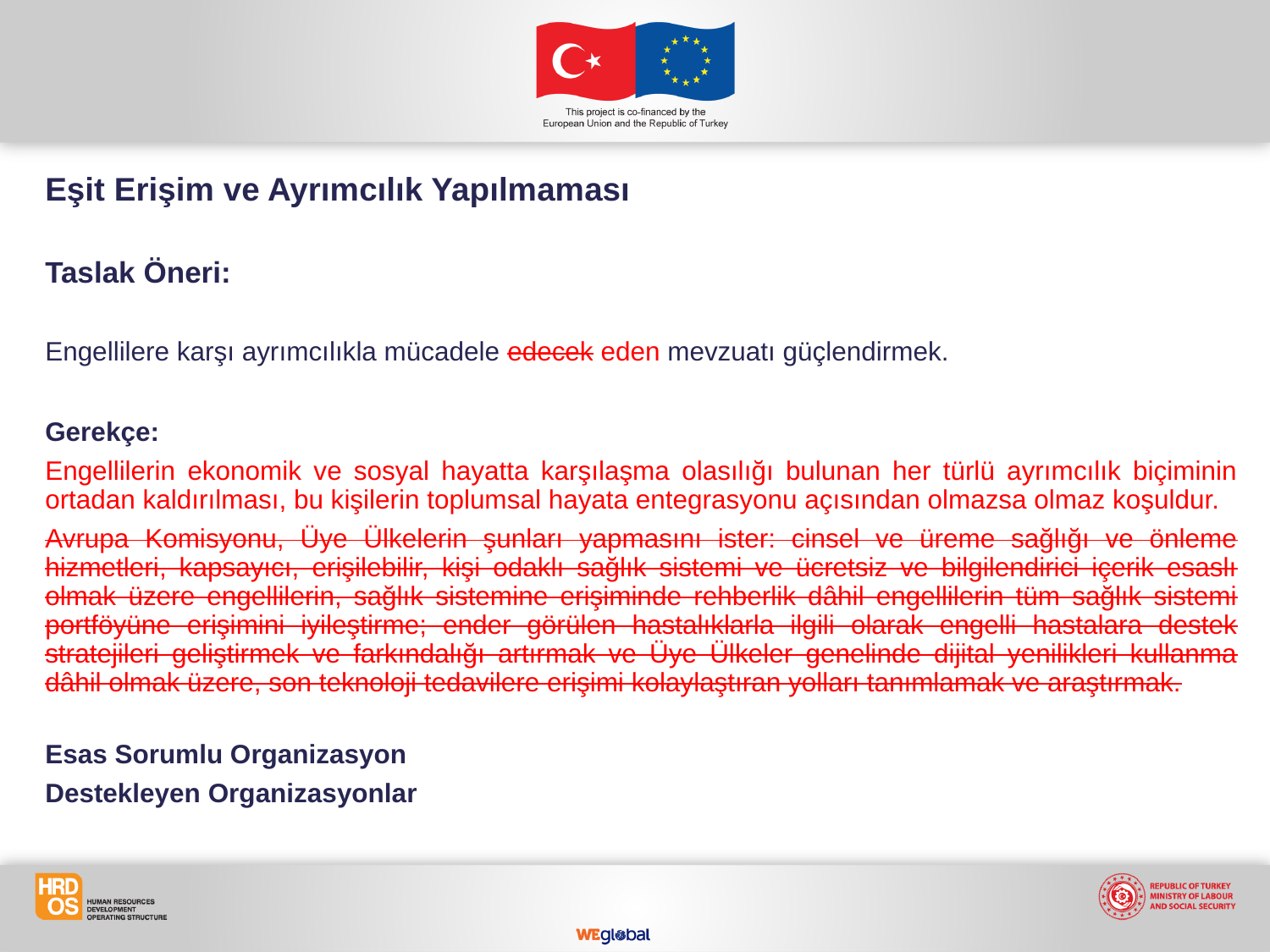

Eşit Erişim ve Ayrımcılık Yapılmaması

Taslak Öneri:

Engellilere karşı ayrımcılıkla mücadele edecek eden mevzuatı güçlendirmek.

Gerekçe:
Engellilerin ekonomik ve sosyal hayatta karşılaşma olasılığı bulunan her türlü ayrımcılık biçiminin ortadan kaldırılması, bu kişilerin toplumsal hayata entegrasyonu açısından olmazsa olmaz koşuldur.
Avrupa Komisyonu, Üye Ülkelerin şunları yapmasını ister: cinsel ve üreme sağlığı ve önleme hizmetleri, kapsayıcı, erişilebilir, kişi odaklı sağlık sistemi ve ücretsiz ve bilgilendirici içerik esaslı olmak üzere engellilerin, sağlık sistemine erişiminde rehberlik dâhil engellilerin tüm sağlık sistemi portföyüne erişimini iyileştirme; ender görülen hastalıklarla ilgili olarak engelli hastalara destek stratejileri geliştirmek ve farkındalığı artırmak ve Üye Ülkeler genelinde dijital yenilikleri kullanma dâhil olmak üzere, son teknoloji tedavilere erişimi kolaylaştıran yolları tanımlamak ve araştırmak.

Esas Sorumlu Organizasyon
Destekleyen Organizasyonlar